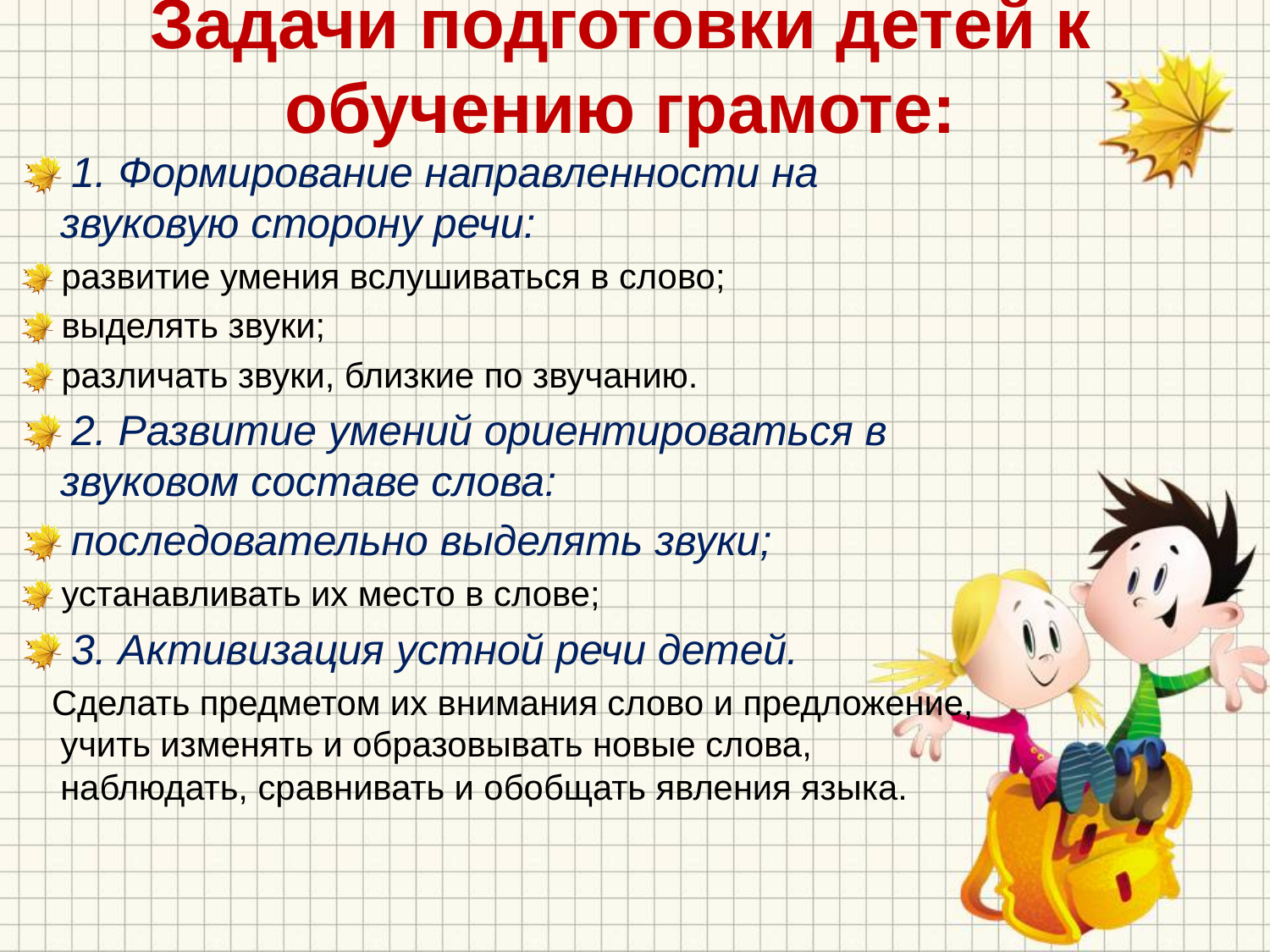

# Задачи подготовки детей к обучению грамоте:
1. Формирование направленности на звуковую сторону речи:
развитие умения вслушиваться в слово;
выделять звуки;
различать звуки, близкие по звучанию.
2. Развитие умений ориентироваться в звуковом составе слова:
последовательно выделять звуки;
устанавливать их место в слове;
3. Активизация устной речи детей.
    Сделать предметом их внимания слово и предложение, учить изменять и образовывать новые слова, наблюдать, сравнивать и обобщать явления языка.